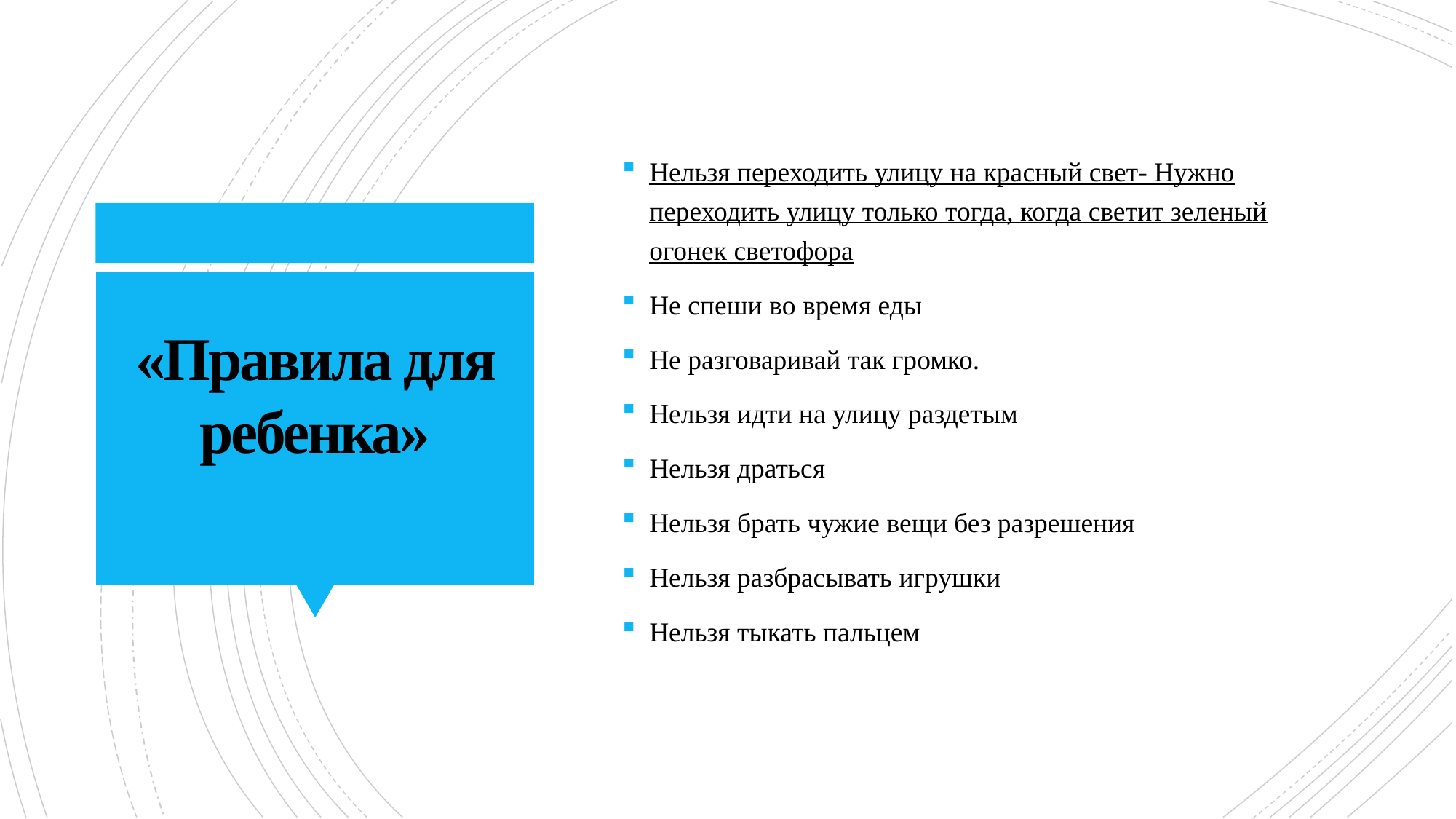

Нельзя переходить улицу на красный свет- Нужно переходить улицу только тогда, когда светит зеленый огонек светофора
Не спеши во время еды
Не разговаривай так громко.
Нельзя идти на улицу раздетым
Нельзя драться
Нельзя брать чужие вещи без разрешения
Нельзя разбрасывать игрушки
Нельзя тыкать пальцем

#
«Правила для ребенка»